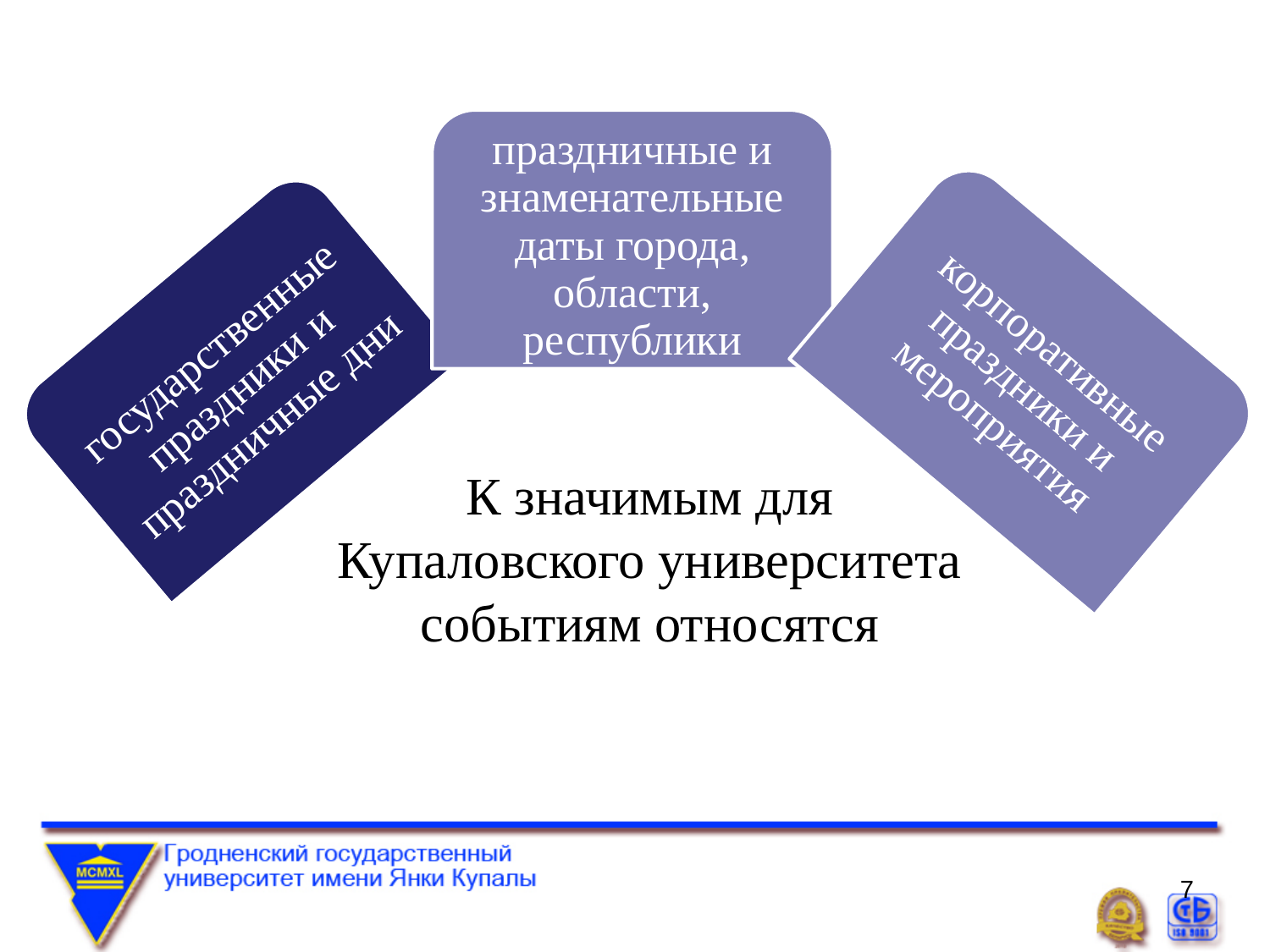

государственные праздники и праздничные дни
праздничные и знаменательные даты города, области, республики
корпоративные праздники и мероприятия
К значимым для Купаловского университета событиям относятся
7